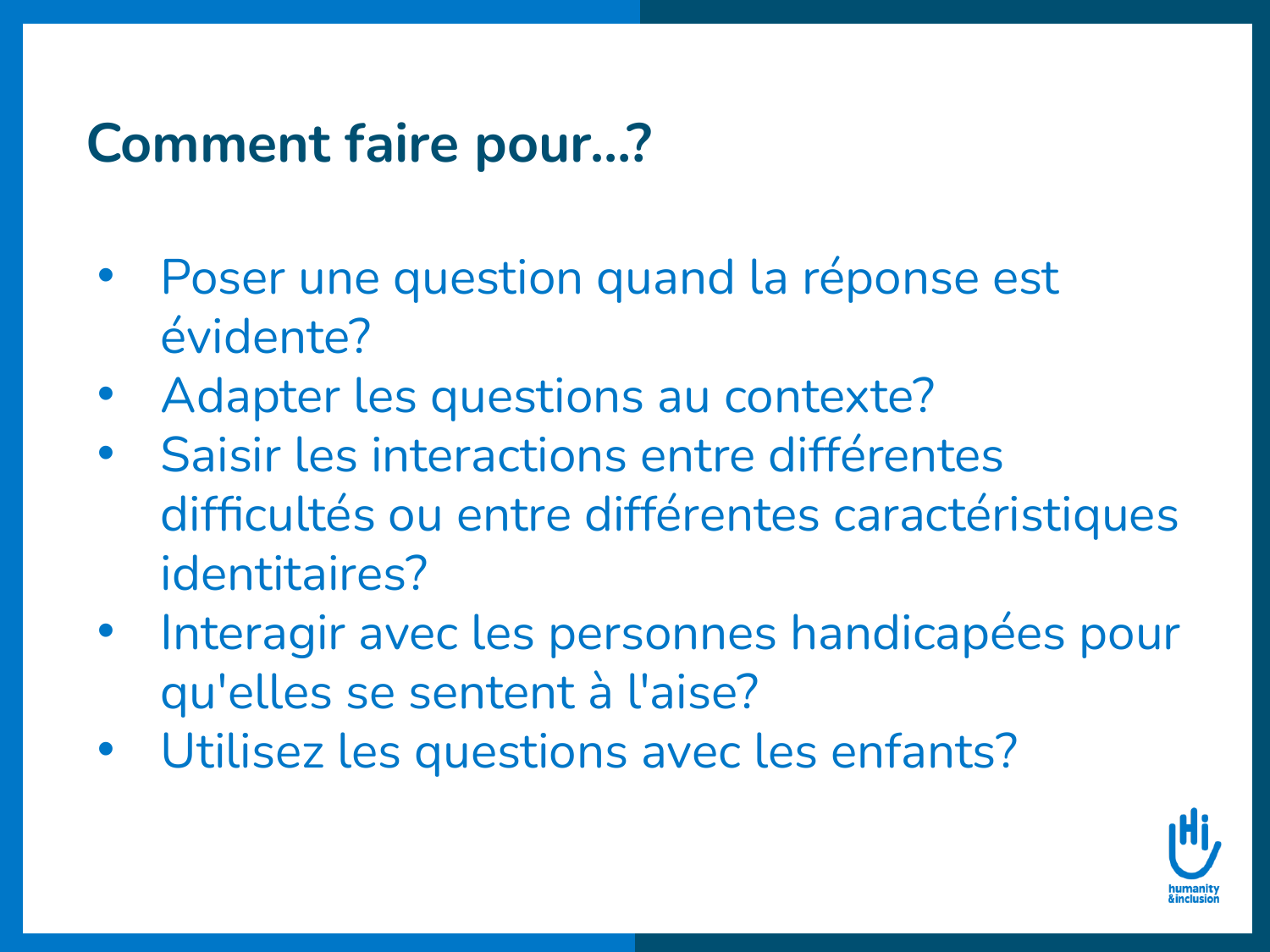

# Comment faire pour…?
Poser une question quand la réponse est évidente?
Adapter les questions au contexte?
Saisir les interactions entre différentes difficultés ou entre différentes caractéristiques identitaires?
Interagir avec les personnes handicapées pour qu'elles se sentent à l'aise?
Utilisez les questions avec les enfants?